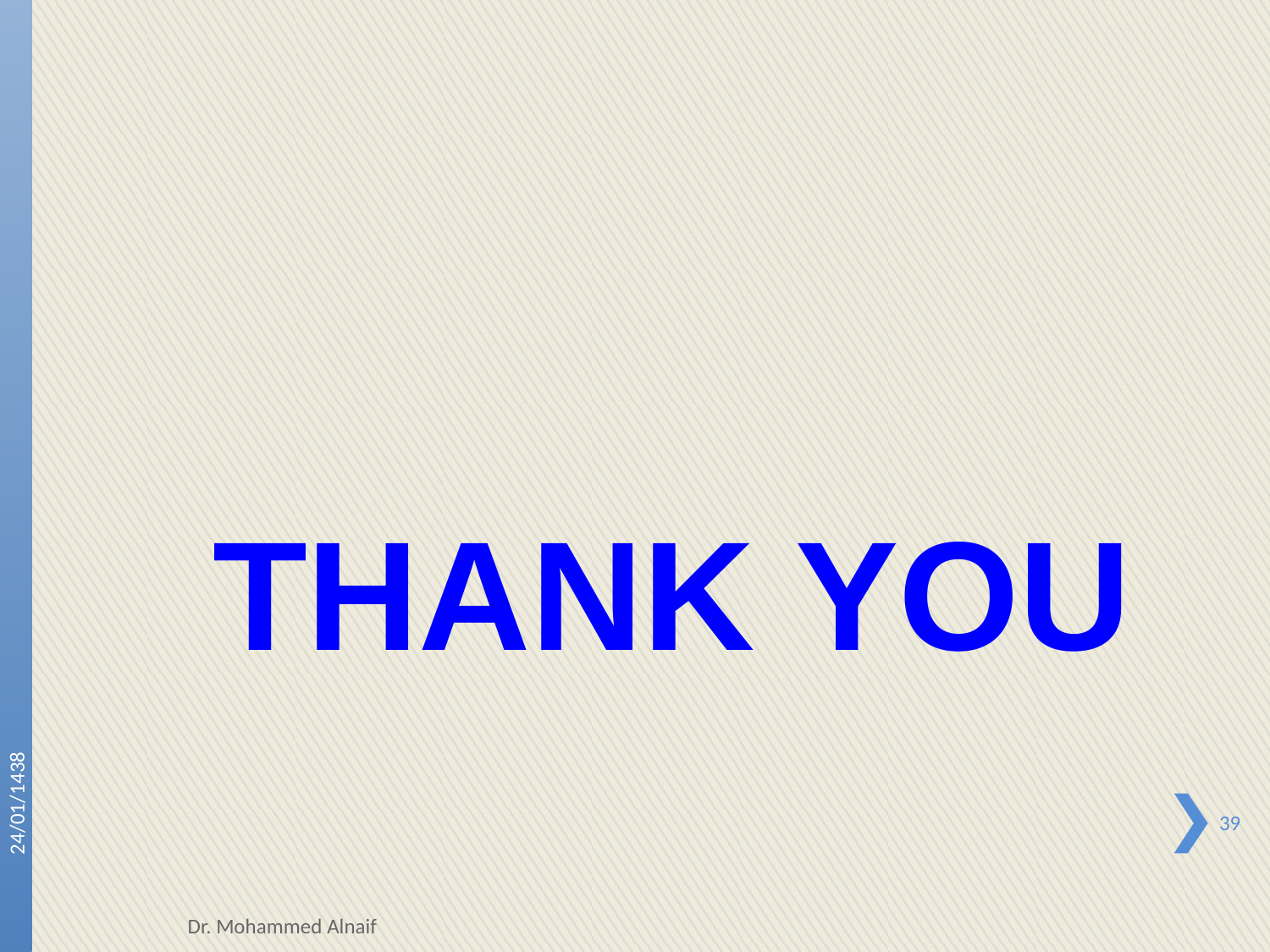

# THANK YOU
24/01/1438
39
Dr. Mohammed Alnaif